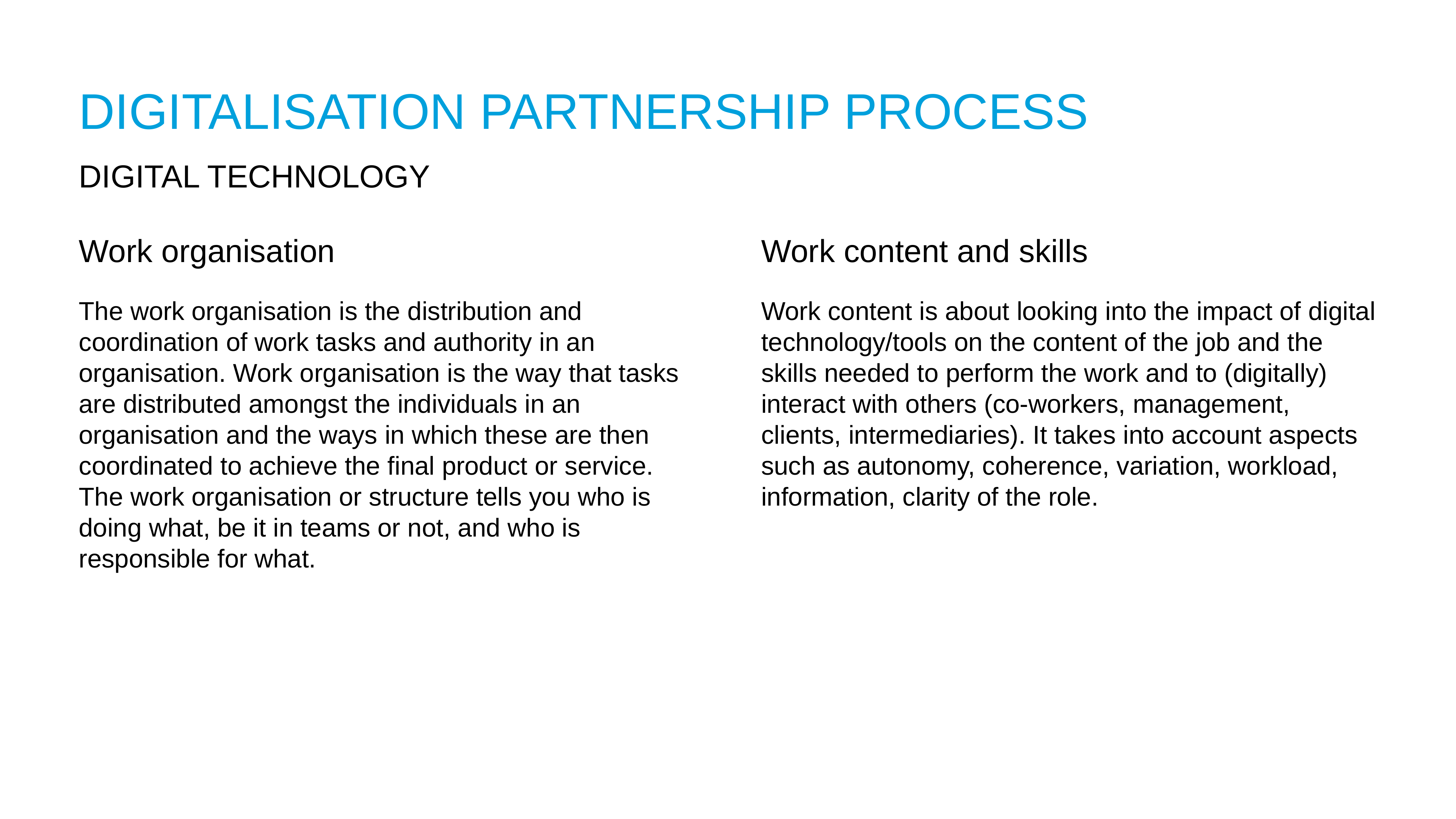

DIGITALISATION PARTNERSHIP PROCESS
DIGITAL TECHNOLOGY
Work organisation
The work organisation is the distribution and coordination of work tasks and authority in an organisation. Work organisation is the way that tasks are distributed amongst the individuals in an organisation and the ways in which these are then coordinated to achieve the final product or service. The work organisation or structure tells you who is doing what, be it in teams or not, and who is responsible for what.
Work content and skills
Work content is about looking into the impact of digital technology/tools on the content of the job and the skills needed to perform the work and to (digitally) interact with others (co-workers, management, clients, intermediaries). It takes into account aspects such as autonomy, coherence, variation, workload, information, clarity of the role.